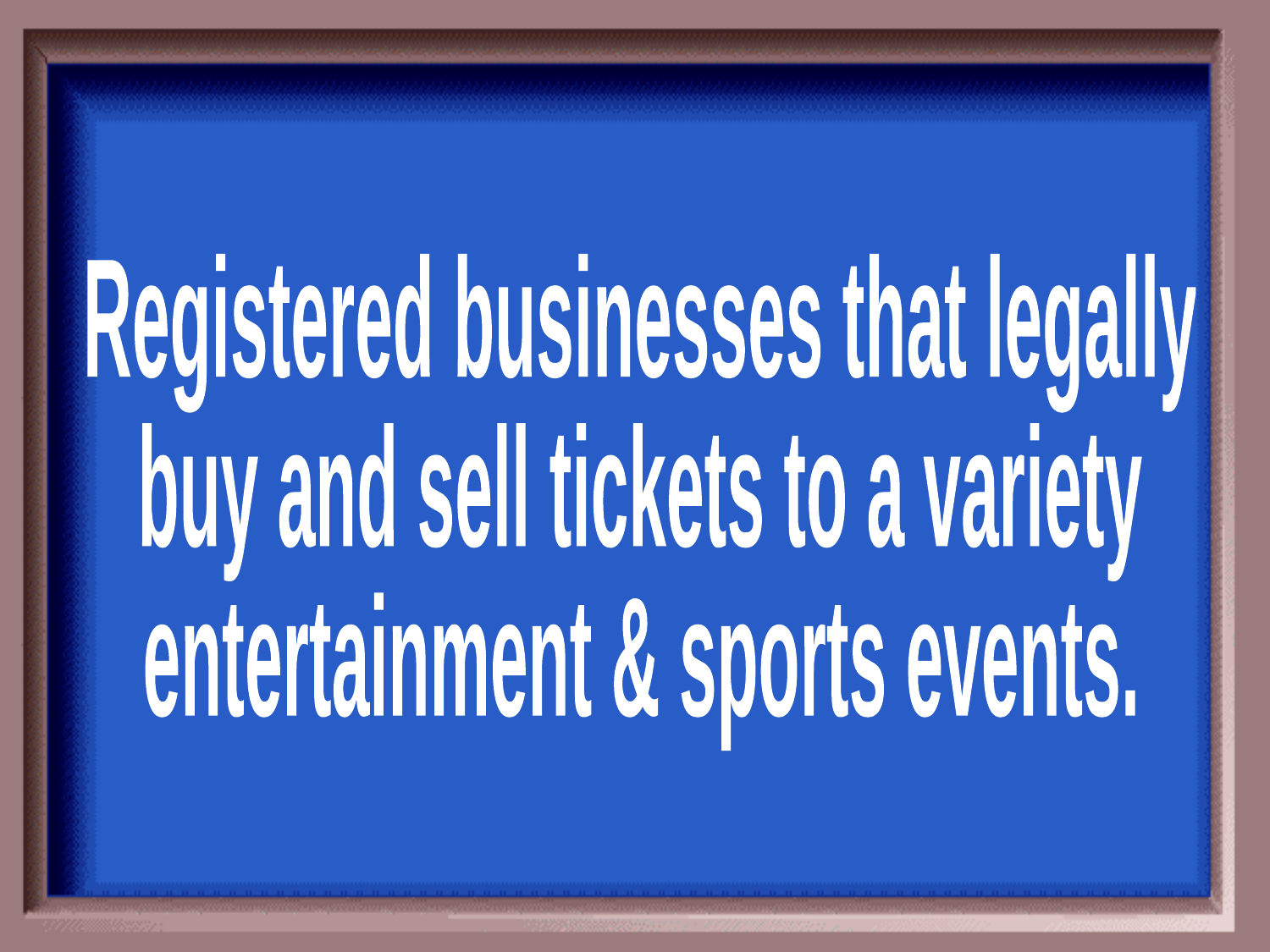

Registered businesses that legally
buy and sell tickets to a variety
entertainment & sports events.